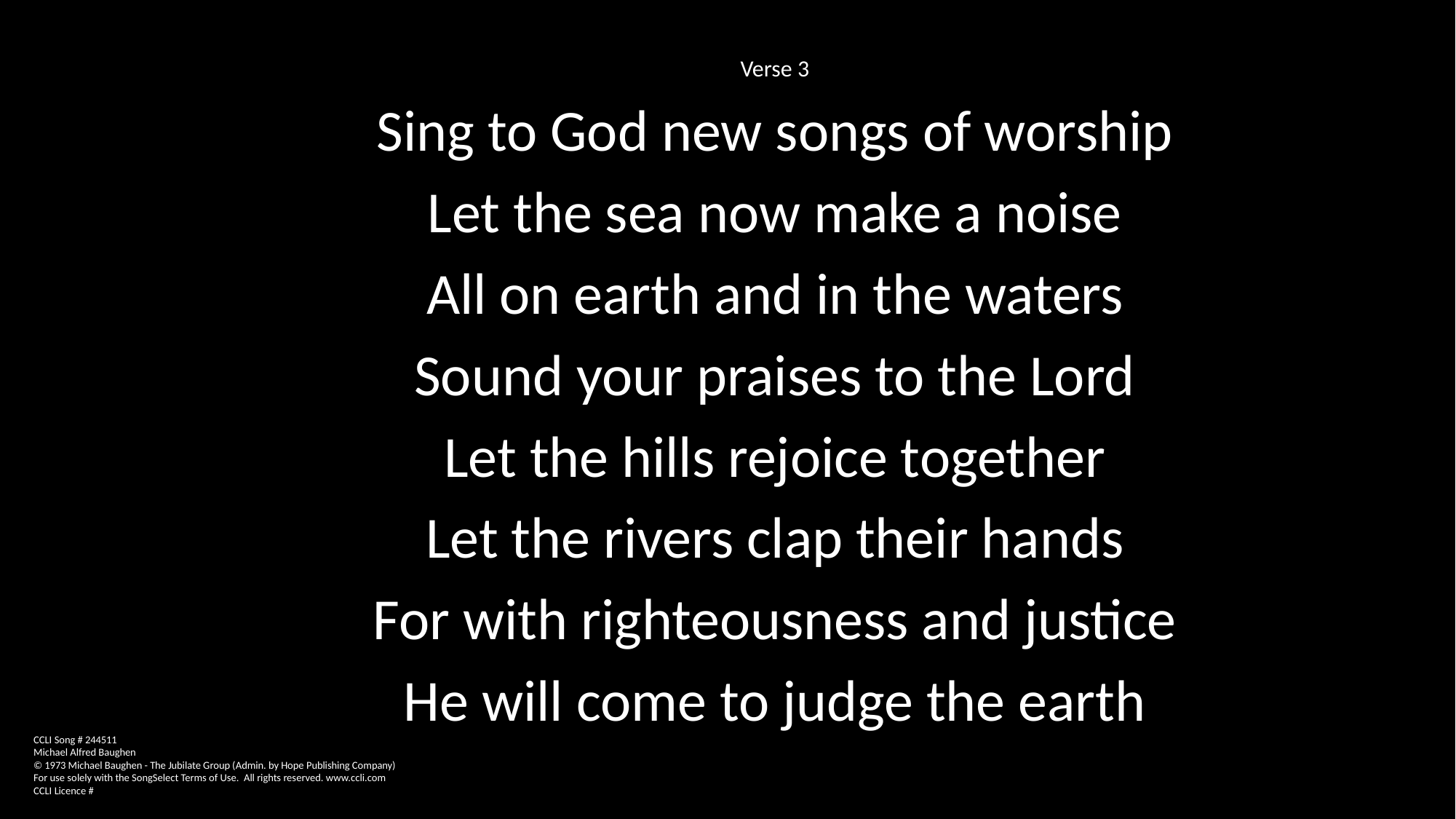

Verse 3
Sing to God new songs of worship
Let the sea now make a noise
All on earth and in the waters
Sound your praises to the Lord
Let the hills rejoice together
Let the rivers clap their hands
For with righteousness and justice
He will come to judge the earth

CCLI Song # 244511
Michael Alfred Baughen
© 1973 Michael Baughen - The Jubilate Group (Admin. by Hope Publishing Company)
For use solely with the SongSelect Terms of Use.  All rights reserved. www.ccli.com
CCLI Licence #